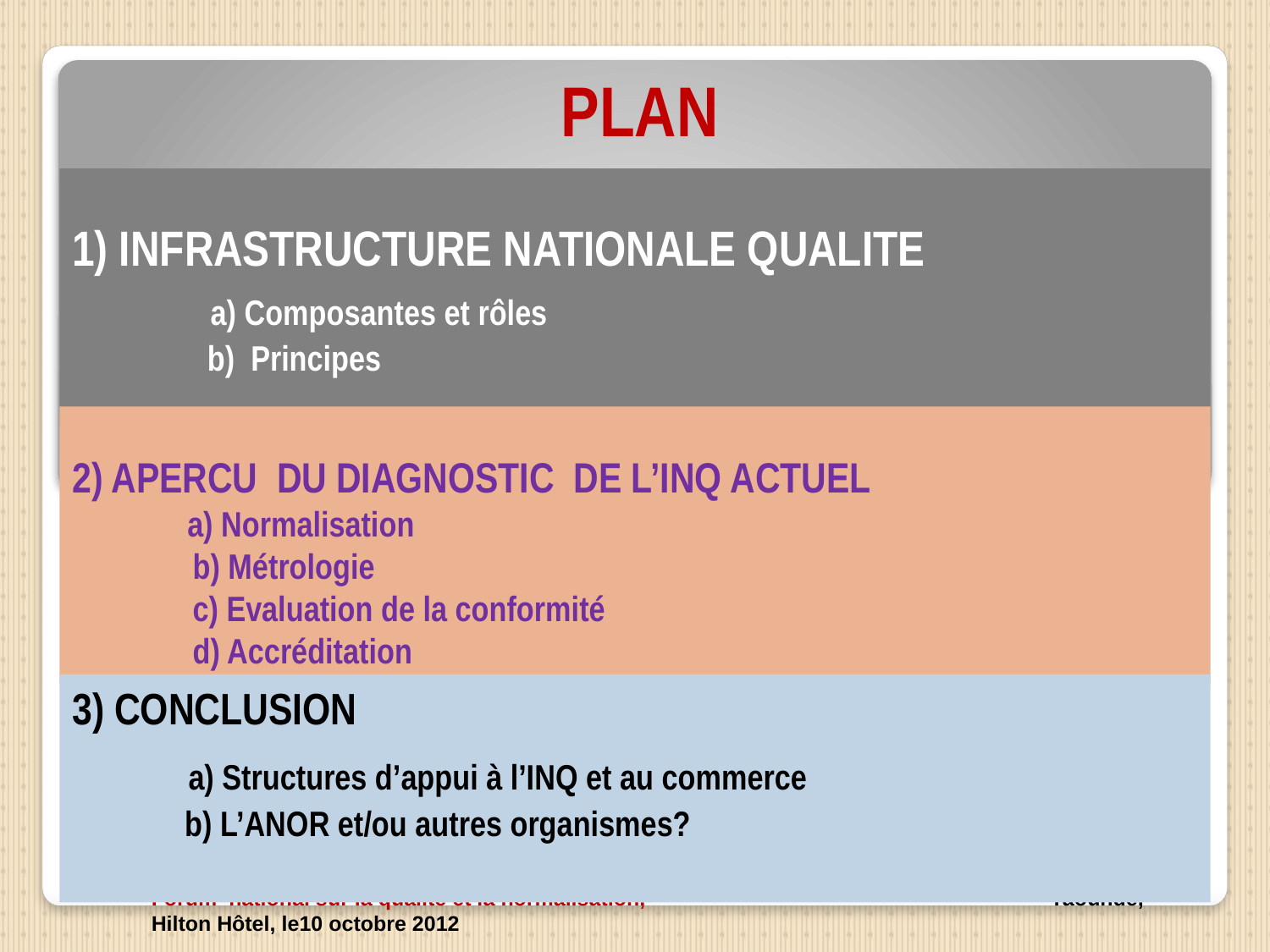

PLAN
# 1) INFRASTRUCTURE NATIONALE QUALITE a) Composantes et rôles b)  Principes
2) APERCU  DU DIAGNOSTIC  DE L’INQ ACTUEL
                a) Normalisation
               b) Métrologie
               c) Evaluation de la conformité
               d) Accréditation
3) CONCLUSION
         a) Structures d’appui à l’INQ et au commerce
              b) L’ANOR et/ou autres organismes?
Forum  national sur la qualité et la normalisation,                                                                    Yaoundé, Hilton Hôtel, le10 octobre 2012